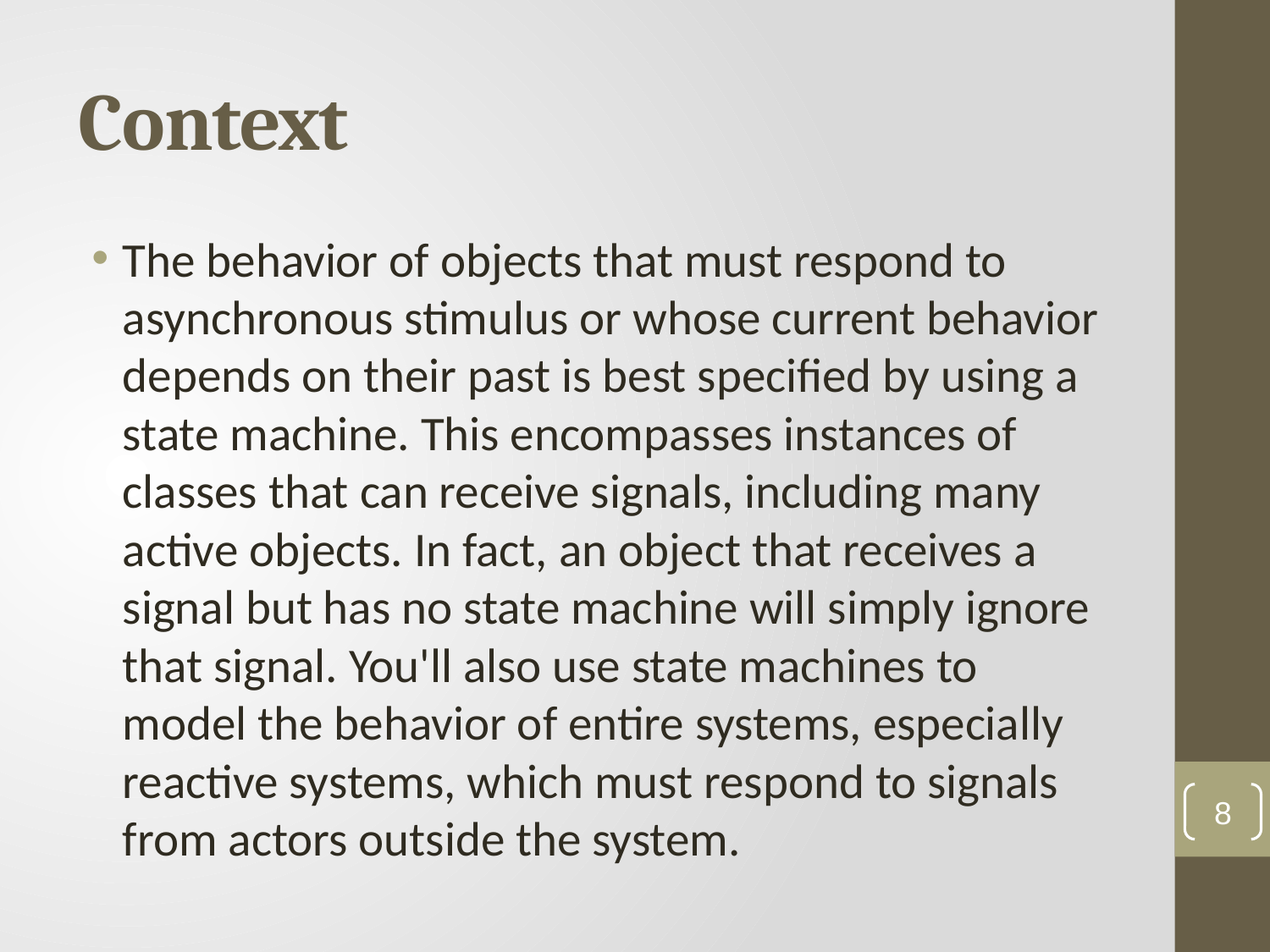

# Context
The behavior of objects that must respond to asynchronous stimulus or whose current behavior depends on their past is best specified by using a state machine. This encompasses instances of classes that can receive signals, including many active objects. In fact, an object that receives a signal but has no state machine will simply ignore that signal. You'll also use state machines to model the behavior of entire systems, especially reactive systems, which must respond to signals from actors outside the system.

8